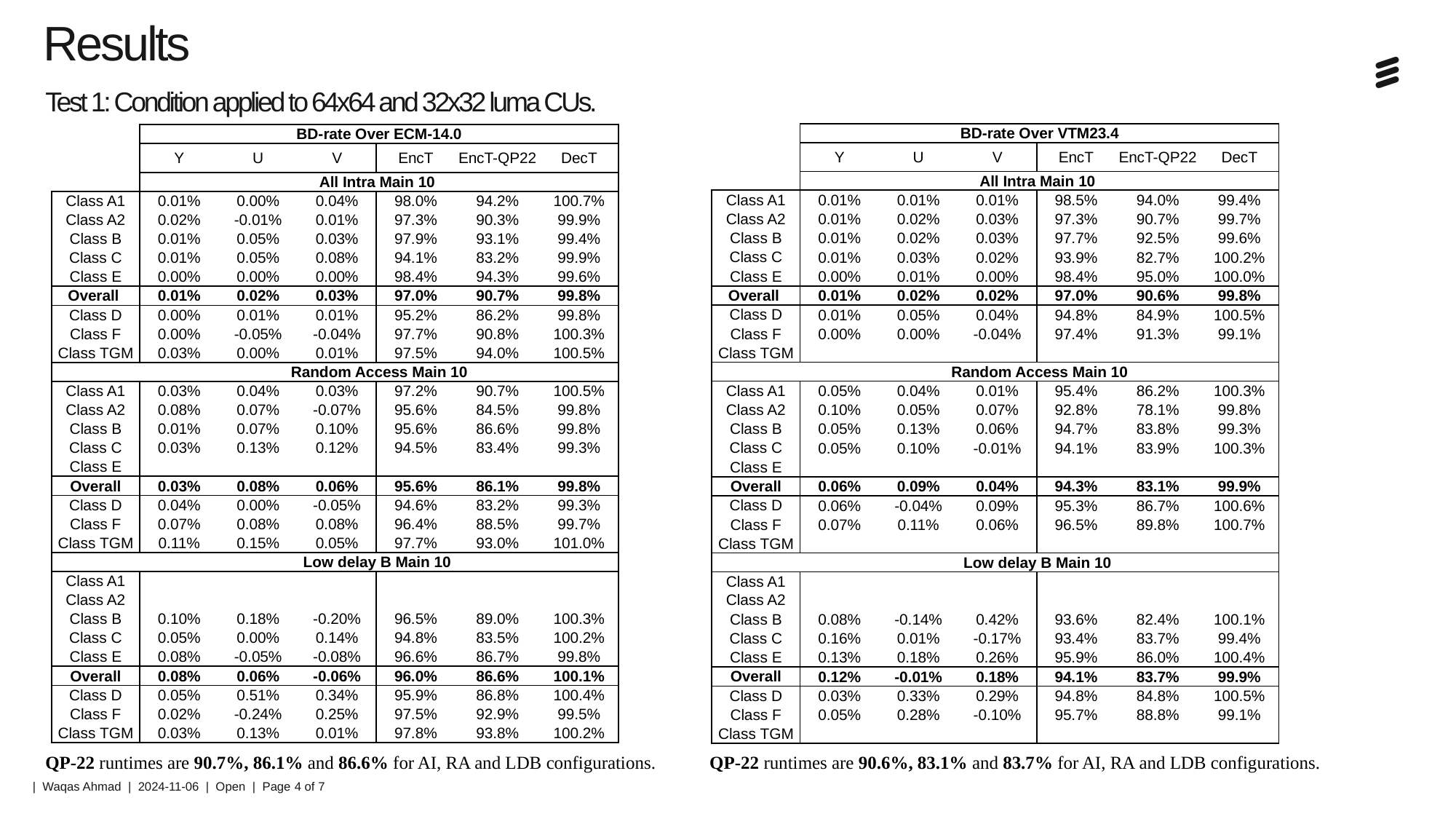

Results
Test 1: Condition applied to 64x64 and 32x32 luma CUs.
|  | BD-rate Over VTM23.4 |  |  |  |  |  |
| --- | --- | --- | --- | --- | --- | --- |
|  | Y | U | V | EncT | EncT-QP22 | DecT |
|  | All Intra Main 10 |  |  |  |  |  |
| Class A1 | 0.01% | 0.01% | 0.01% | 98.5% | 94.0% | 99.4% |
| Class A2 | 0.01% | 0.02% | 0.03% | 97.3% | 90.7% | 99.7% |
| Class B | 0.01% | 0.02% | 0.03% | 97.7% | 92.5% | 99.6% |
| Class C | 0.01% | 0.03% | 0.02% | 93.9% | 82.7% | 100.2% |
| Class E | 0.00% | 0.01% | 0.00% | 98.4% | 95.0% | 100.0% |
| Overall | 0.01% | 0.02% | 0.02% | 97.0% | 90.6% | 99.8% |
| Class D | 0.01% | 0.05% | 0.04% | 94.8% | 84.9% | 100.5% |
| Class F | 0.00% | 0.00% | -0.04% | 97.4% | 91.3% | 99.1% |
| Class TGM |  |  |  |  |  |  |
|  | Random Access Main 10 |  |  |  |  |  |
| Class A1 | 0.05% | 0.04% | 0.01% | 95.4% | 86.2% | 100.3% |
| Class A2 | 0.10% | 0.05% | 0.07% | 92.8% | 78.1% | 99.8% |
| Class B | 0.05% | 0.13% | 0.06% | 94.7% | 83.8% | 99.3% |
| Class C | 0.05% | 0.10% | -0.01% | 94.1% | 83.9% | 100.3% |
| Class E |  |  |  |  |  |  |
| Overall | 0.06% | 0.09% | 0.04% | 94.3% | 83.1% | 99.9% |
| Class D | 0.06% | -0.04% | 0.09% | 95.3% | 86.7% | 100.6% |
| Class F | 0.07% | 0.11% | 0.06% | 96.5% | 89.8% | 100.7% |
| Class TGM |  |  |  |  |  |  |
|  | Low delay B Main 10 |  |  |  |  |  |
| Class A1 |  |  |  |  |  |  |
| Class A2 |  |  |  |  |  |  |
| Class B | 0.08% | -0.14% | 0.42% | 93.6% | 82.4% | 100.1% |
| Class C | 0.16% | 0.01% | -0.17% | 93.4% | 83.7% | 99.4% |
| Class E | 0.13% | 0.18% | 0.26% | 95.9% | 86.0% | 100.4% |
| Overall | 0.12% | -0.01% | 0.18% | 94.1% | 83.7% | 99.9% |
| Class D | 0.03% | 0.33% | 0.29% | 94.8% | 84.8% | 100.5% |
| Class F | 0.05% | 0.28% | -0.10% | 95.7% | 88.8% | 99.1% |
| Class TGM |  |  |  |  |  |  |
|  | BD-rate Over ECM-14.0 |  |  |  |  |  |
| --- | --- | --- | --- | --- | --- | --- |
|  | Y | U | V | EncT | EncT-QP22 | DecT |
|  | All Intra Main 10 |  |  |  |  |  |
| Class A1 | 0.01% | 0.00% | 0.04% | 98.0% | 94.2% | 100.7% |
| Class A2 | 0.02% | -0.01% | 0.01% | 97.3% | 90.3% | 99.9% |
| Class B | 0.01% | 0.05% | 0.03% | 97.9% | 93.1% | 99.4% |
| Class C | 0.01% | 0.05% | 0.08% | 94.1% | 83.2% | 99.9% |
| Class E | 0.00% | 0.00% | 0.00% | 98.4% | 94.3% | 99.6% |
| Overall | 0.01% | 0.02% | 0.03% | 97.0% | 90.7% | 99.8% |
| Class D | 0.00% | 0.01% | 0.01% | 95.2% | 86.2% | 99.8% |
| Class F | 0.00% | -0.05% | -0.04% | 97.7% | 90.8% | 100.3% |
| Class TGM | 0.03% | 0.00% | 0.01% | 97.5% | 94.0% | 100.5% |
|  | Random Access Main 10 |  |  |  |  |  |
| Class A1 | 0.03% | 0.04% | 0.03% | 97.2% | 90.7% | 100.5% |
| Class A2 | 0.08% | 0.07% | -0.07% | 95.6% | 84.5% | 99.8% |
| Class B | 0.01% | 0.07% | 0.10% | 95.6% | 86.6% | 99.8% |
| Class C | 0.03% | 0.13% | 0.12% | 94.5% | 83.4% | 99.3% |
| Class E |  |  |  |  |  |  |
| Overall | 0.03% | 0.08% | 0.06% | 95.6% | 86.1% | 99.8% |
| Class D | 0.04% | 0.00% | -0.05% | 94.6% | 83.2% | 99.3% |
| Class F | 0.07% | 0.08% | 0.08% | 96.4% | 88.5% | 99.7% |
| Class TGM | 0.11% | 0.15% | 0.05% | 97.7% | 93.0% | 101.0% |
|  | Low delay B Main 10 |  |  |  |  |  |
| Class A1 |  |  |  |  |  |  |
| Class A2 |  |  |  |  |  |  |
| Class B | 0.10% | 0.18% | -0.20% | 96.5% | 89.0% | 100.3% |
| Class C | 0.05% | 0.00% | 0.14% | 94.8% | 83.5% | 100.2% |
| Class E | 0.08% | -0.05% | -0.08% | 96.6% | 86.7% | 99.8% |
| Overall | 0.08% | 0.06% | -0.06% | 96.0% | 86.6% | 100.1% |
| Class D | 0.05% | 0.51% | 0.34% | 95.9% | 86.8% | 100.4% |
| Class F | 0.02% | -0.24% | 0.25% | 97.5% | 92.9% | 99.5% |
| Class TGM | 0.03% | 0.13% | 0.01% | 97.8% | 93.8% | 100.2% |
QP-22 runtimes are 90.7%, 86.1% and 86.6% for AI, RA and LDB configurations.
QP-22 runtimes are 90.6%, 83.1% and 83.7% for AI, RA and LDB configurations.